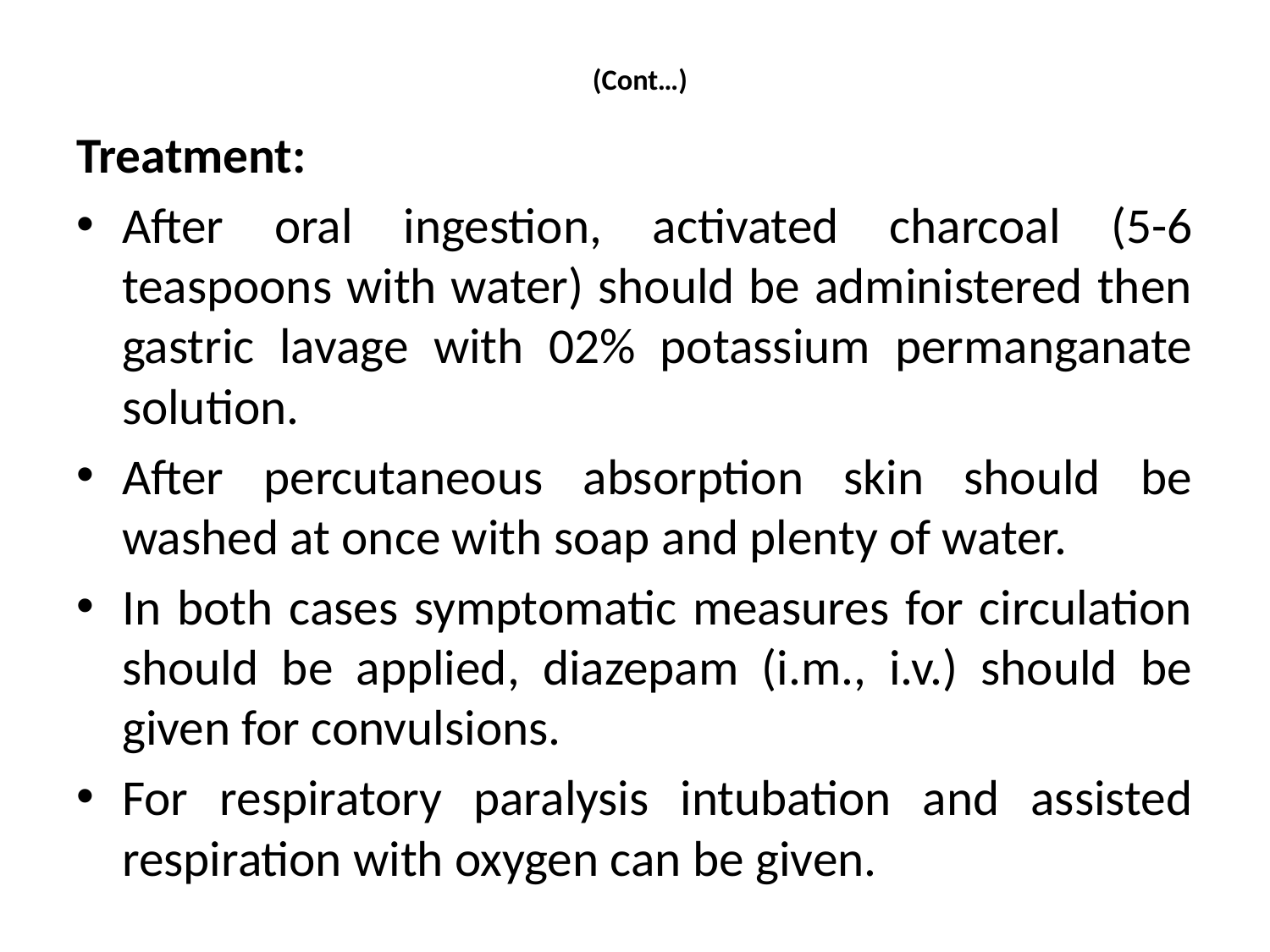

# (Cont…)
Treatment:
After oral ingestion, activated charcoal (5-6 teaspoons with water) should be administered then gastric lavage with 02% potassium permanganate solution.
After percutaneous absorption skin should be washed at once with soap and plenty of water.
In both cases symptomatic measures for circulation should be applied, diazepam (i.m., i.v.) should be given for convulsions.
For respiratory paralysis intubation and assisted respiration with oxygen can be given.